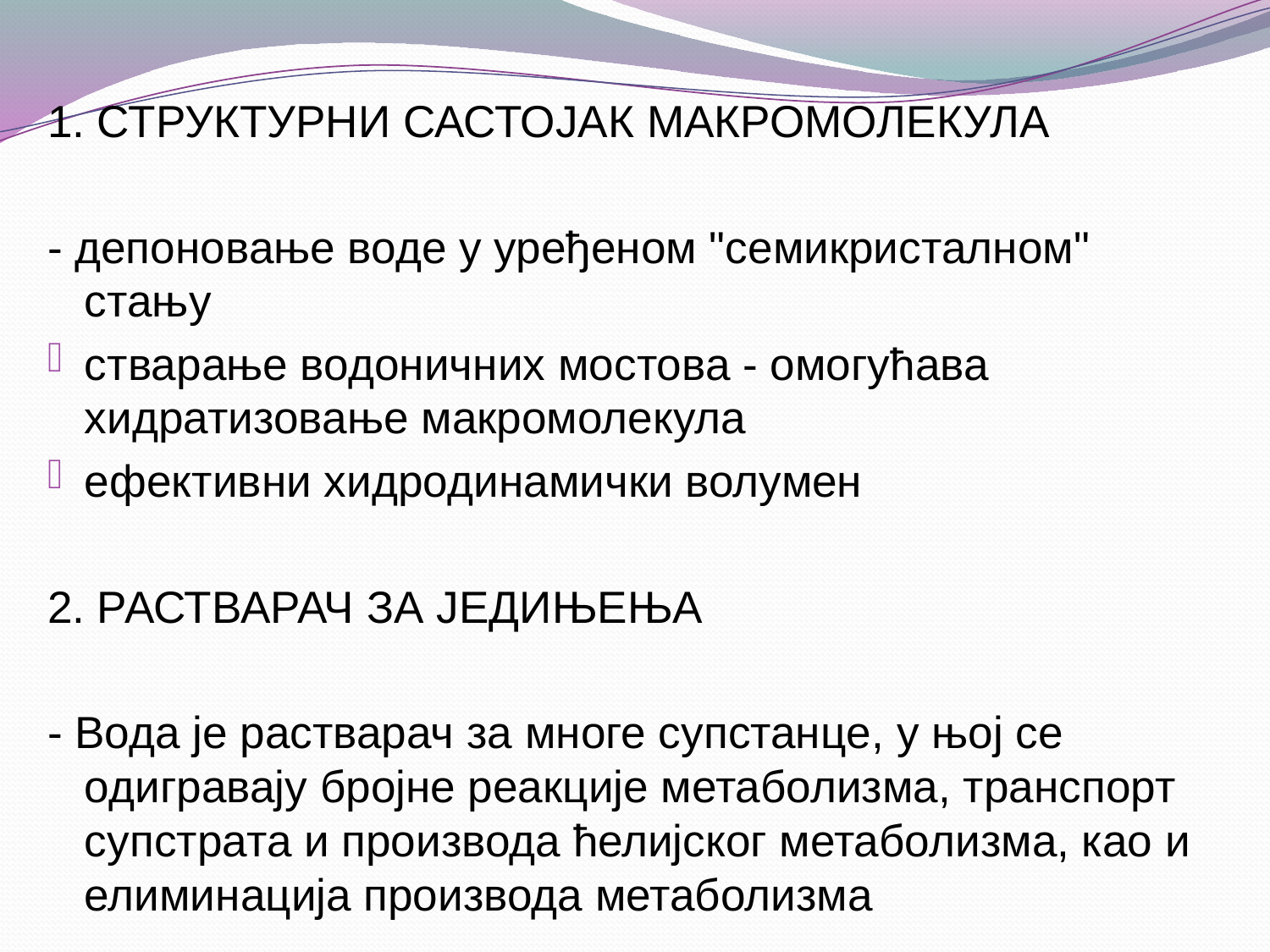

1. СТРУКТУРНИ САСТОЈАК МАКРОМОЛЕКУЛА

- депонoвање воде у уређеном "семикристалном" стању
стварање водоничних мостова - омогућава хидратизовање макромолекула
ефективни хидродинамички волумен

2. РАСТВАРАЧ ЗА ЈЕДИЊЕЊА

- Вода је растварач за многе супстанце, у њој се одигравају бројне реакције метаболизма, транспорт супстрата и производа ћелијског метаболизма, као и елиминација производа метаболизма